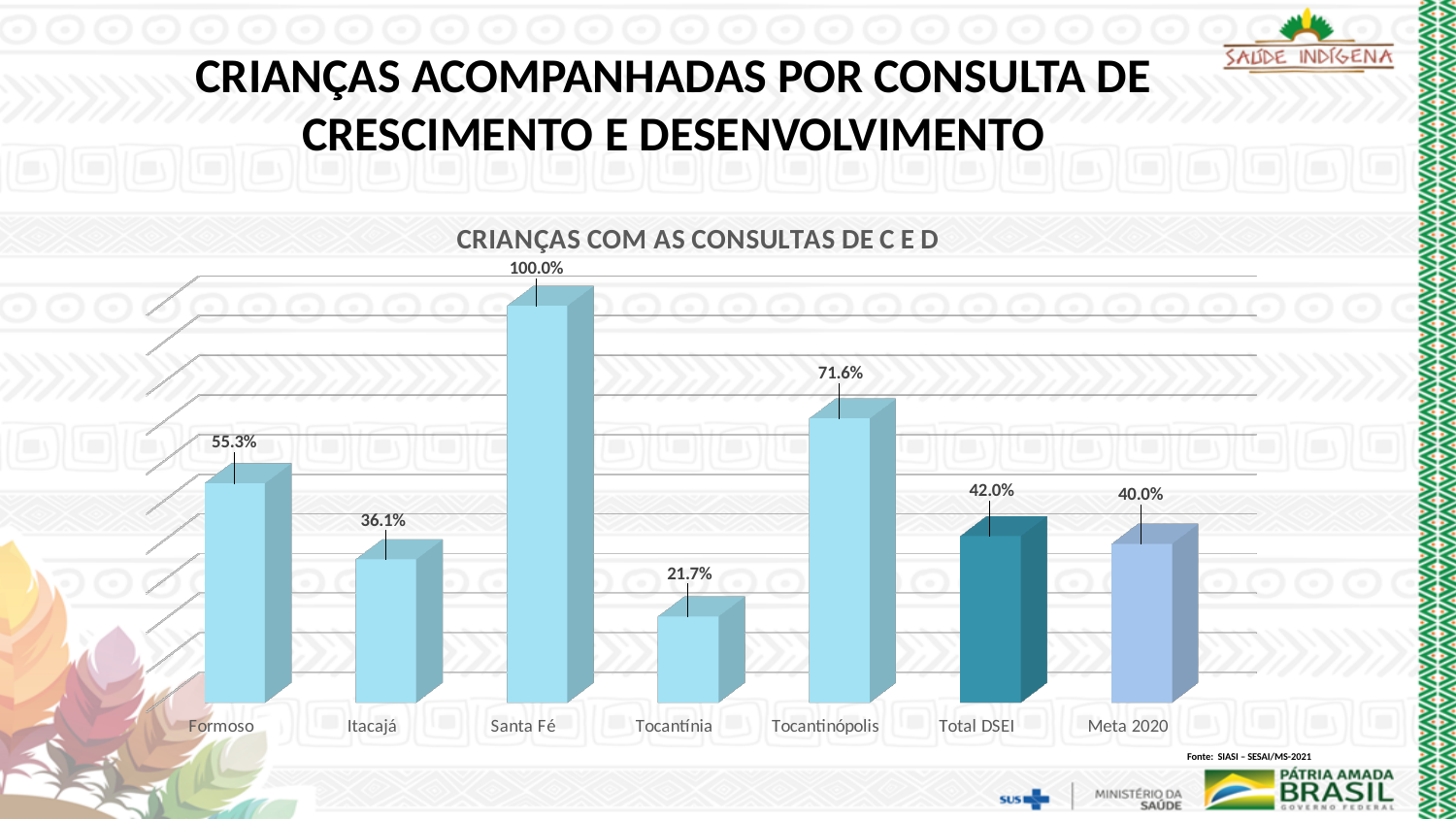

# CRIANÇAS ACOMPANHADAS POR CONSULTA DE CRESCIMENTO E DESENVOLVIMENTO

[unsupported chart]

Fonte:  SIASI – SESAI/MS-2021